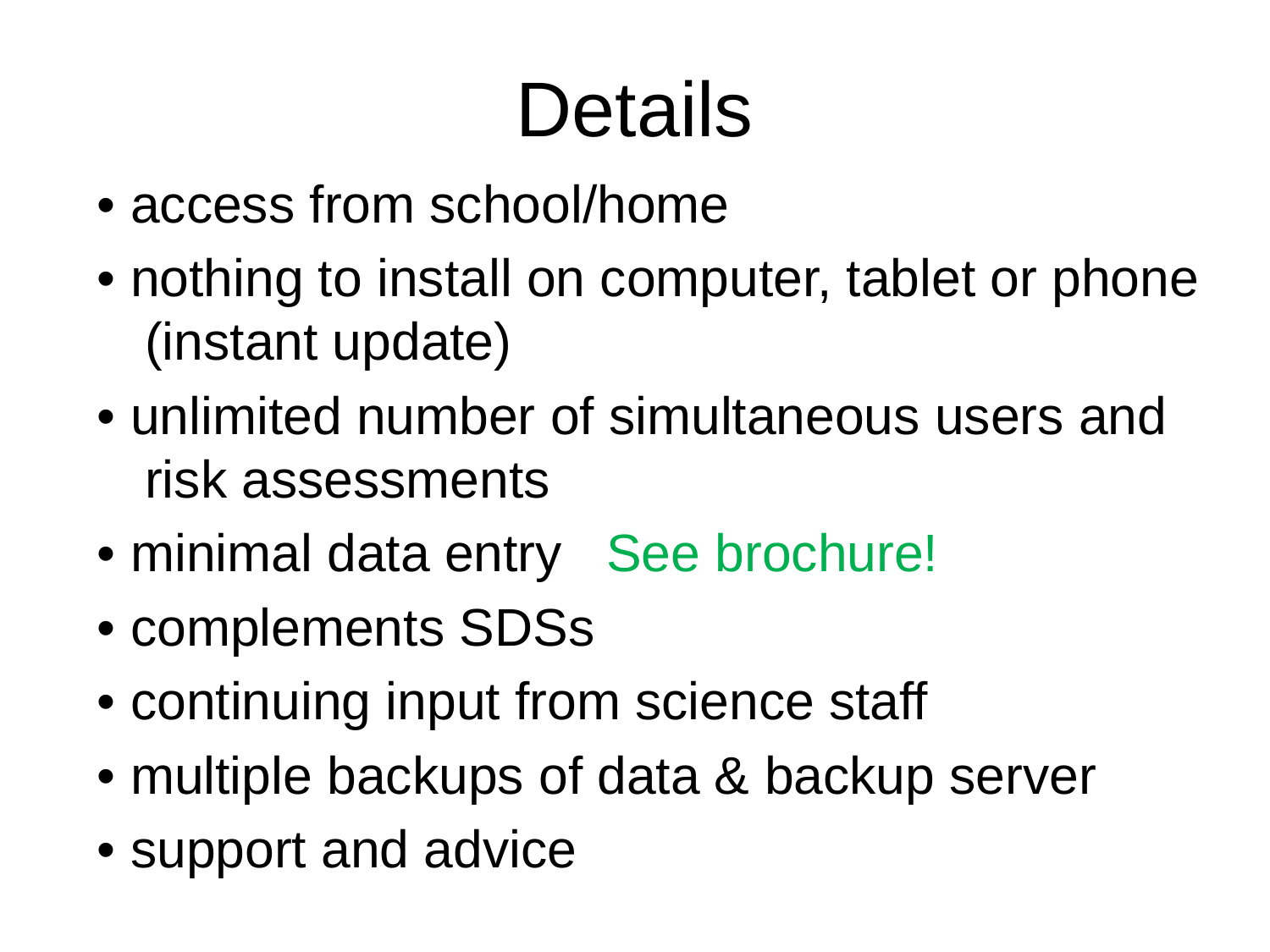

# Details
• access from school/home
• nothing to install on computer, tablet or phone
(instant update)
• unlimited number of simultaneous users and risk assessments
• minimal data entry   See brochure!
• complements SDSs
• continuing input from science staff
• multiple backups of data & backup server
• support and advice